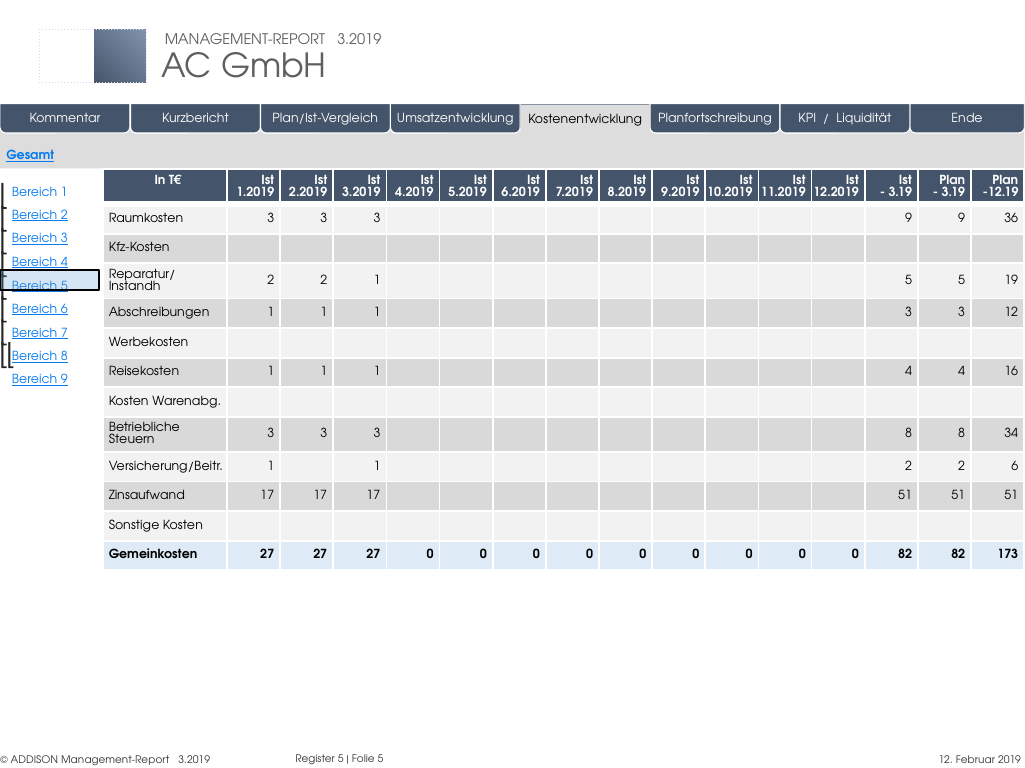

|  |  |  |  |  |  |
| --- | --- | --- | --- | --- | --- |
Eigene Folien
| In T€ | Ist 1.2019 | Ist 2.2019 | Ist 3.2019 | Ist 4.2019 | Ist 5.2019 | Ist 6.2019 | Ist 7.2019 | Ist 8.2019 | Ist 9.2019 | Ist 10.2019 | Ist 11.2019 | Ist 12.2019 | Ist - 3.19 | Plan - 3.19 | Plan -12.19 |
| --- | --- | --- | --- | --- | --- | --- | --- | --- | --- | --- | --- | --- | --- | --- | --- |
| Raumkosten | 3 | 3 | 3 |  |  |  |  |  |  |  |  |  | 9 | 9 | 36 |
| Kfz-Kosten |  |  |  |  |  |  |  |  |  |  |  |  |  |  |  |
| Reparatur/Instandh | 2 | 2 | 1 |  |  |  |  |  |  |  |  |  | 5 | 5 | 19 |
| Abschreibungen | 1 | 1 | 1 |  |  |  |  |  |  |  |  |  | 3 | 3 | 12 |
| Werbekosten |  |  |  |  |  |  |  |  |  |  |  |  |  |  |  |
| Reisekosten | 1 | 1 | 1 |  |  |  |  |  |  |  |  |  | 4 | 4 | 16 |
| Kosten Warenabg. |  |  |  |  |  |  |  |  |  |  |  |  |  |  |  |
| Betriebliche Steuern | 3 | 3 | 3 |  |  |  |  |  |  |  |  |  | 8 | 8 | 34 |
| Versicherung/Beitr. | 1 |  | 1 |  |  |  |  |  |  |  |  |  | 2 | 2 | 6 |
| Zinsaufwand | 17 | 17 | 17 |  |  |  |  |  |  |  |  |  | 51 | 51 | 51 |
| Sonstige Kosten |  |  |  |  |  |  |  |  |  |  |  |  |  |  |  |
| Gemeinkosten | 27 | 27 | 27 | 0 | 0 | 0 | 0 | 0 | 0 | 0 | 0 | 0 | 82 | 82 | 173 |

# Register 5 | Folie 5